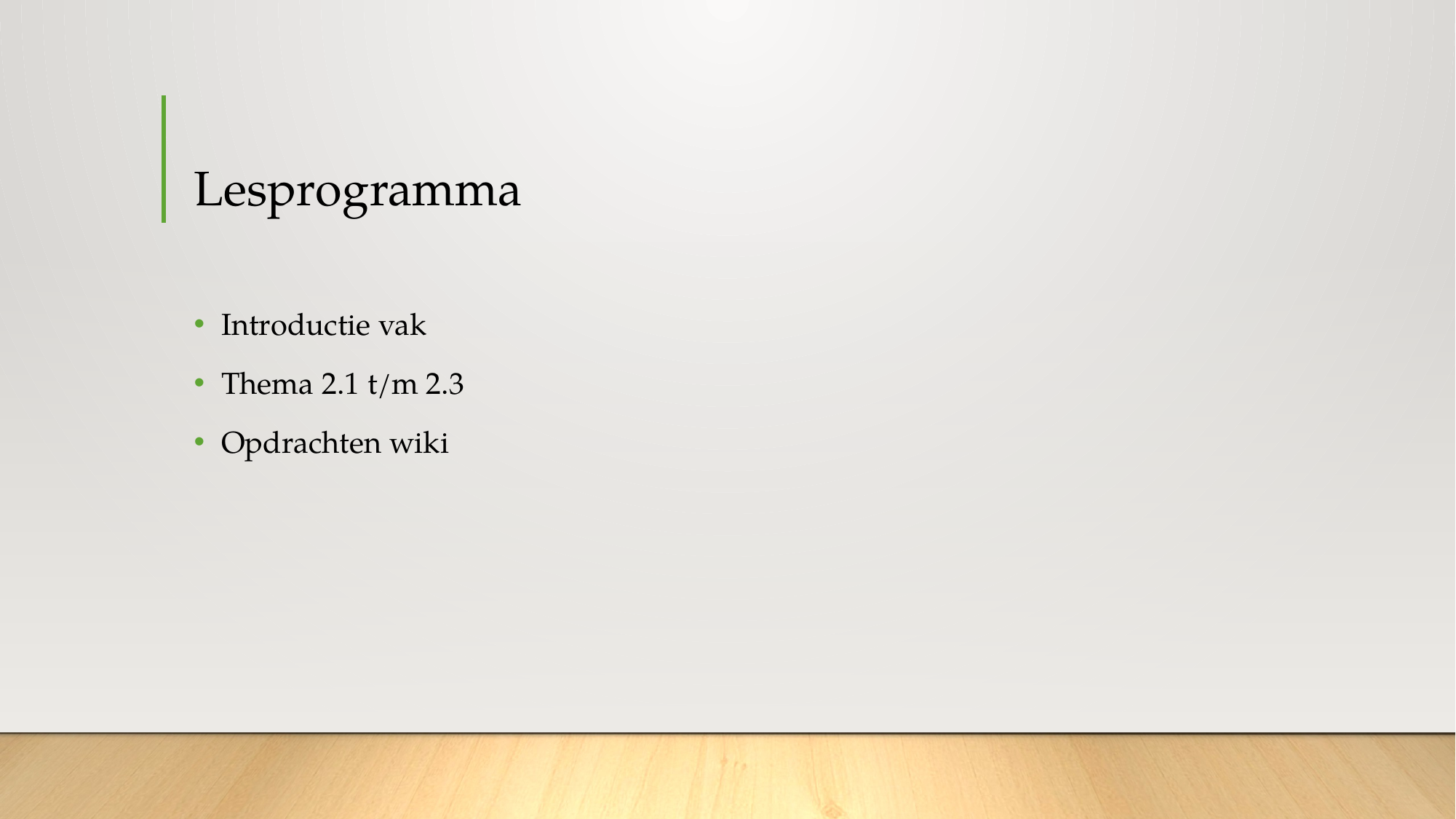

# Lesprogramma

Introductie vak
Thema 2.1 t/m 2.3
Opdrachten wiki